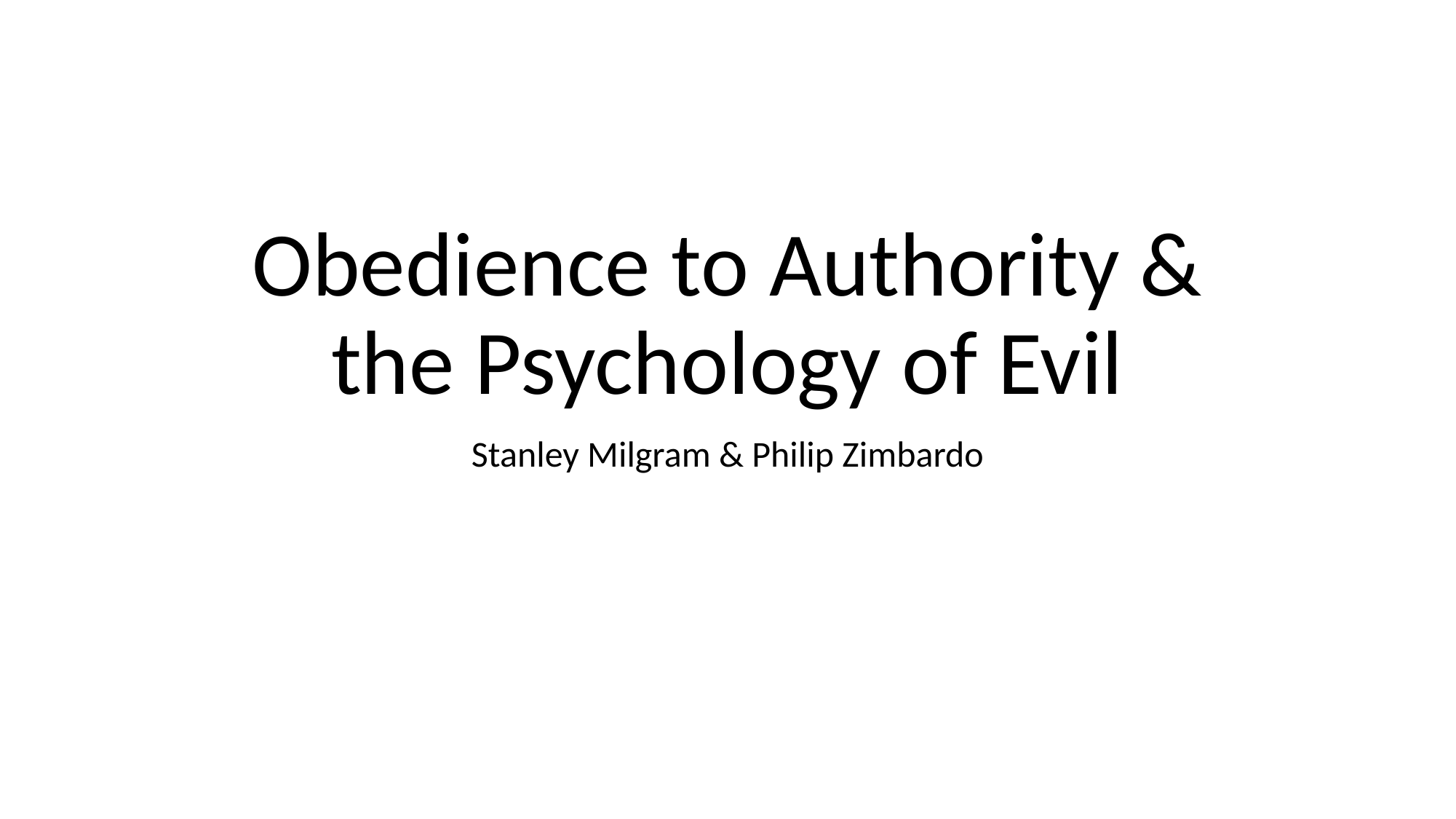

# Obedience to Authority & the Psychology of Evil
Stanley Milgram & Philip Zimbardo